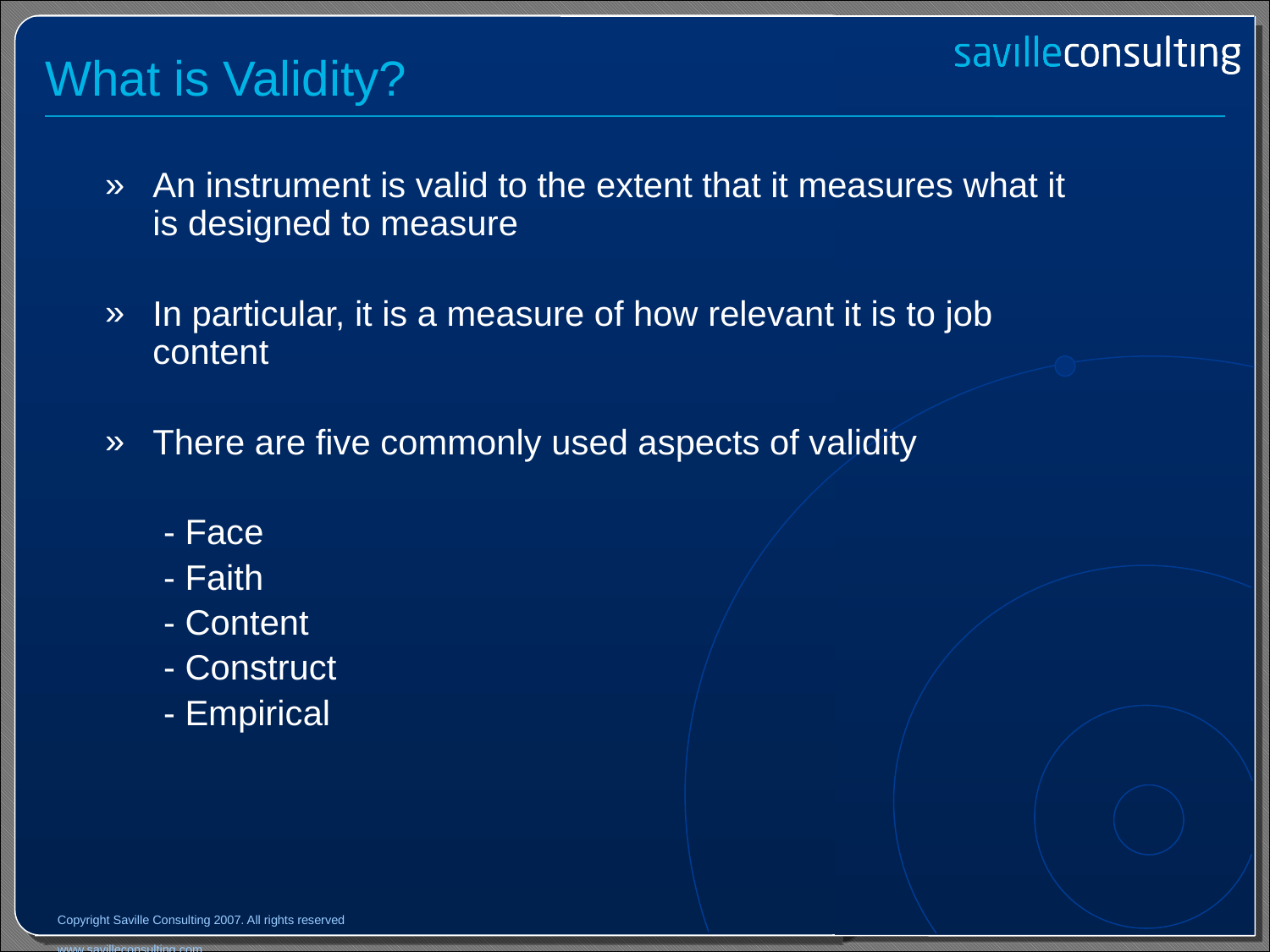

# What is Validity?
An instrument is valid to the extent that it measures what it is designed to measure

In particular, it is a measure of how relevant it is to job content

There are five commonly used aspects of validity

      - Face
      - Faith
      - Content
      - Construct
      - Empirical